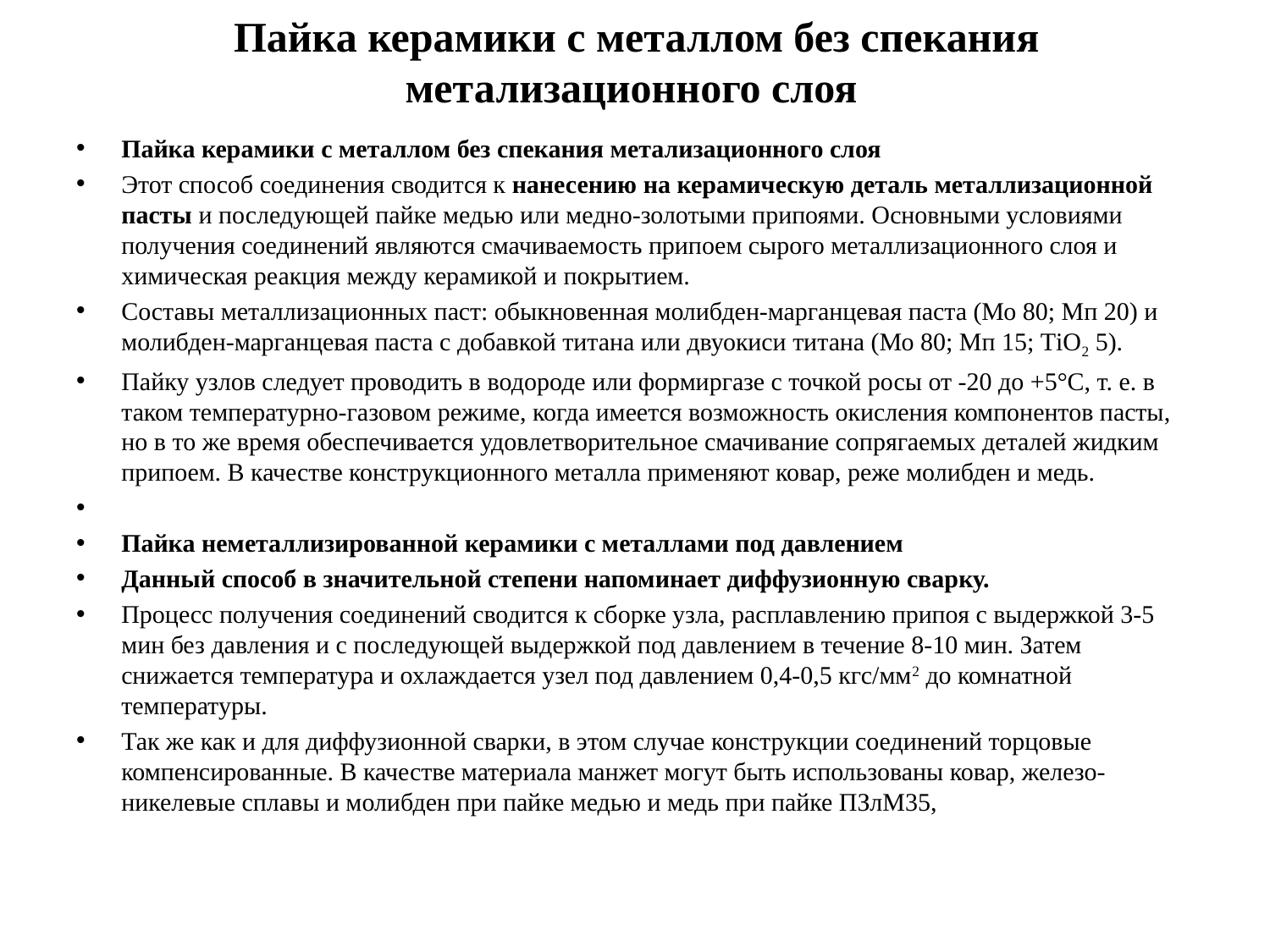

# Пайка керамики с металлом без спекания метализационного слоя
Пайка керамики с металлом без спекания метализационного слоя
Этот способ соединения сводится к нанесению на керамическую деталь металлизационной пасты и последующей пайке медью или медно-золотыми припоями. Основными условиями получения соединений являются смачиваемость припоем сырого металлизационного слоя и химическая реакция между керамикой и покрытием.
Составы металлизационных паст: обыкновенная молибден-марганцевая паста (Мо 80; Мп 20) и молибден-марганцевая паста с добавкой титана или двуокиси титана (Мо 80; Мп 15; ТiО2 5).
Пайку узлов следует проводить в водороде или формиргазе с точкой росы от -20 до +5°С, т. е. в таком температурно-газовом режиме, когда имеется возможность окисления компонентов пасты, но в то же время обеспечивается удовлетворительное смачивание сопрягаемых деталей жидким припоем. В качестве конструкционного металла применяют ковар, реже молибден и медь.

Пайка неметаллизированной керамики с металлами под давлением
Данный способ в значительной степени напоминает диффузионную сварку.
Процесс получения соединений сводится к сборке узла, расплавлению припоя с выдержкой 3-5 мин без давления и с последующей выдержкой под давлением в течение 8-10 мин. Затем снижается температура и охлаждается узел под давлением 0,4-0,5 кгс/мм2 до комнатной температуры.
Так же как и для диффузионной сварки, в этом случае конструкции соединений торцовые компенсированные. В качестве материала манжет могут быть использованы ковар, железо-никелевые сплавы и молибден при пайке медью и медь при пайке ПЗлМ35,